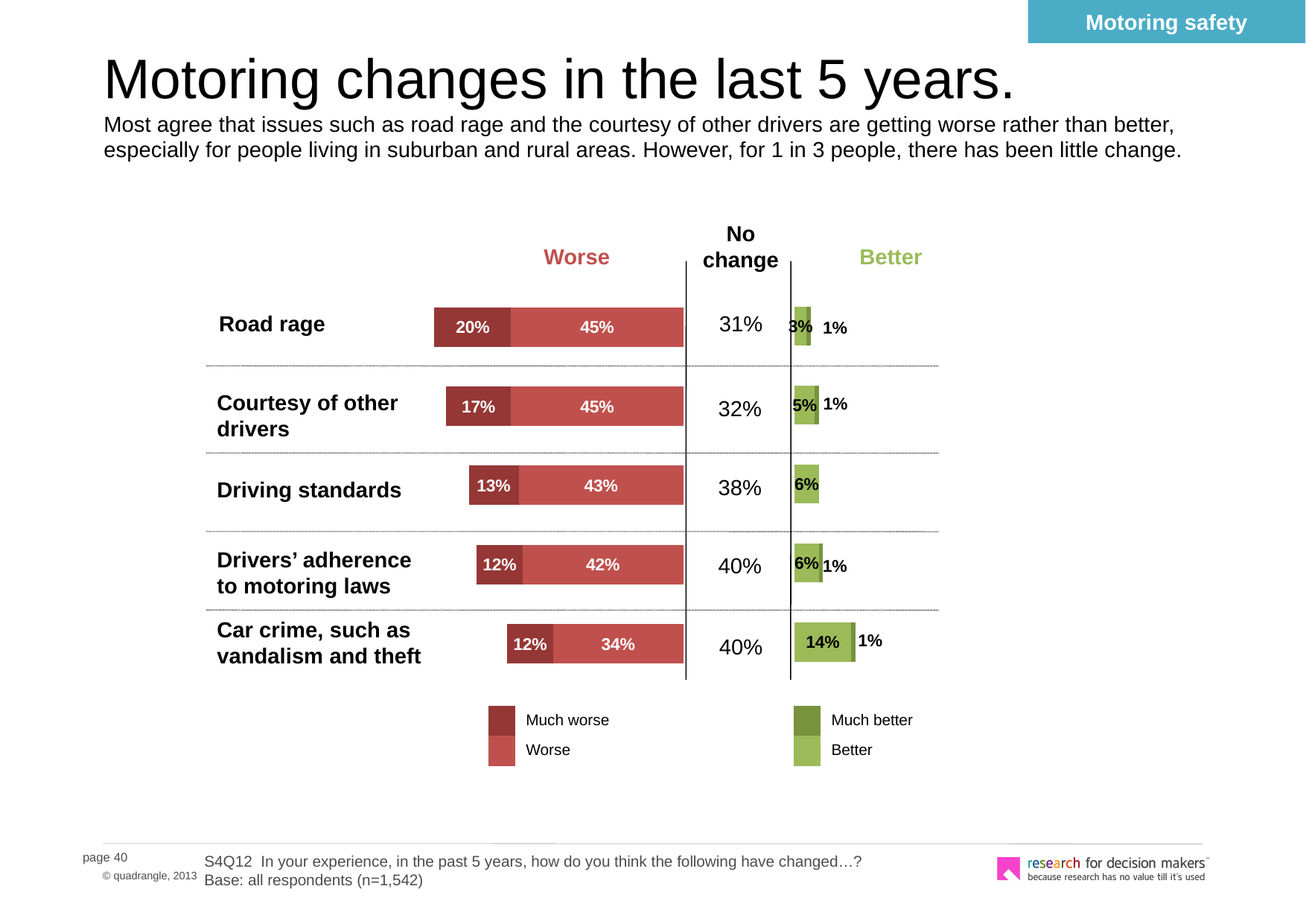

Motoring safety
# Motoring changes in the last 5 years. Most agree that issues such as road rage and the courtesy of other drivers are getting worse rather than better, especially for people living in suburban and rural areas. However, for 1 in 3 people, there has been little change.
No change
Worse
Better

### Chart

| Category | Better | Much better |
|---|---|---|
| Road rage | 0.030000000000000002 | 0.010000000000000005 |
| Courtesy of other drivers | 0.05 | 0.010000000000000005 |
| Driving standards | 0.06000000000000003 | 0.0 |
| Drivers' adherence to motoring laws | 0.06000000000000003 | 0.010000000000000005 |
| Car crime, such as vandalism and theft | 0.14 | 0.010000000000000005 |

### Chart

| Category | (2) Worse | (1) Much worse |
|---|---|---|
| Road rage | 0.45 | 0.2 |
| Courtesy of other drivers | 0.45 | 0.17 |
| Driving standards | 0.4300000000000004 | 0.13 |
| Drivers' adherence to motoring laws | 0.4200000000000003 | 0.12000000000000002 |
| Car crime, such as vandalism and theft | 0.34 | 0.12000000000000002 |
Road rage
31%
Courtesy of other drivers
32%
38%
Driving standards
Drivers’ adherence to motoring laws
40%
Car crime, such as vandalism and theft
40%
|  | Much worse |
| --- | --- |
|  | Worse |
|  | Much better |
| --- | --- |
|  | Better |

S4Q12  In your experience, in the past 5 years, how do you think the following have changed…?
Base: all respondents (n=1,542)